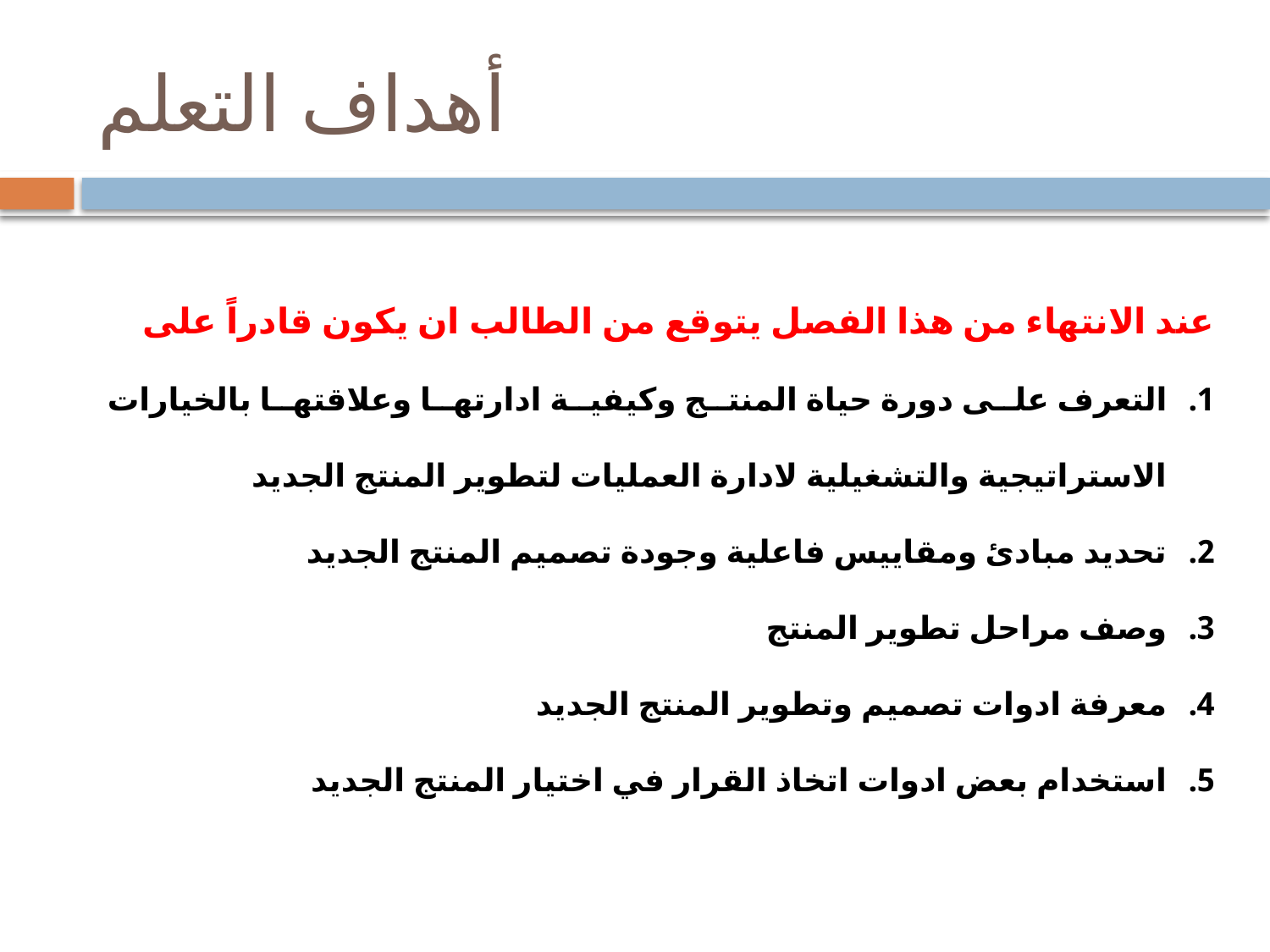

# أهداف التعلم
عند الانتهاء من هذا الفصل يتوقع من الطالب ان يكون قادراً على
التعرف على دورة حياة المنتج وكيفية ادارتها وعلاقتها بالخيارات الاستراتيجية والتشغيلية لادارة العمليات لتطوير المنتج الجديد
تحديد مبادئ ومقاييس فاعلية وجودة تصميم المنتج الجديد
وصف مراحل تطوير المنتج
معرفة ادوات تصميم وتطوير المنتج الجديد
استخدام بعض ادوات اتخاذ القرار في اختيار المنتج الجديد